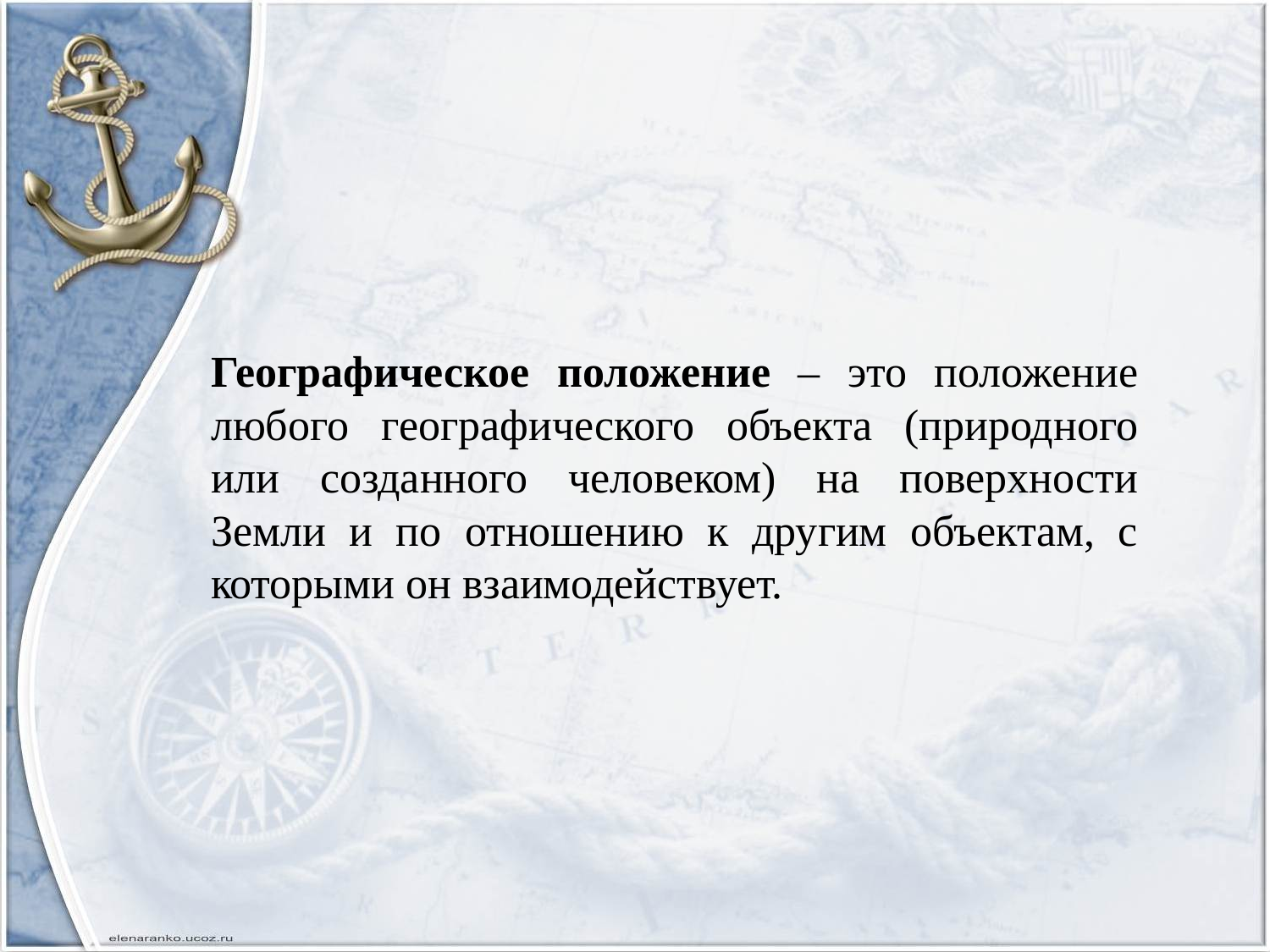

#
Географическое положение – это положение любого географического объекта (природного или созданного человеком) на поверхности Земли и по отношению к другим объектам, с которыми он взаимодействует.